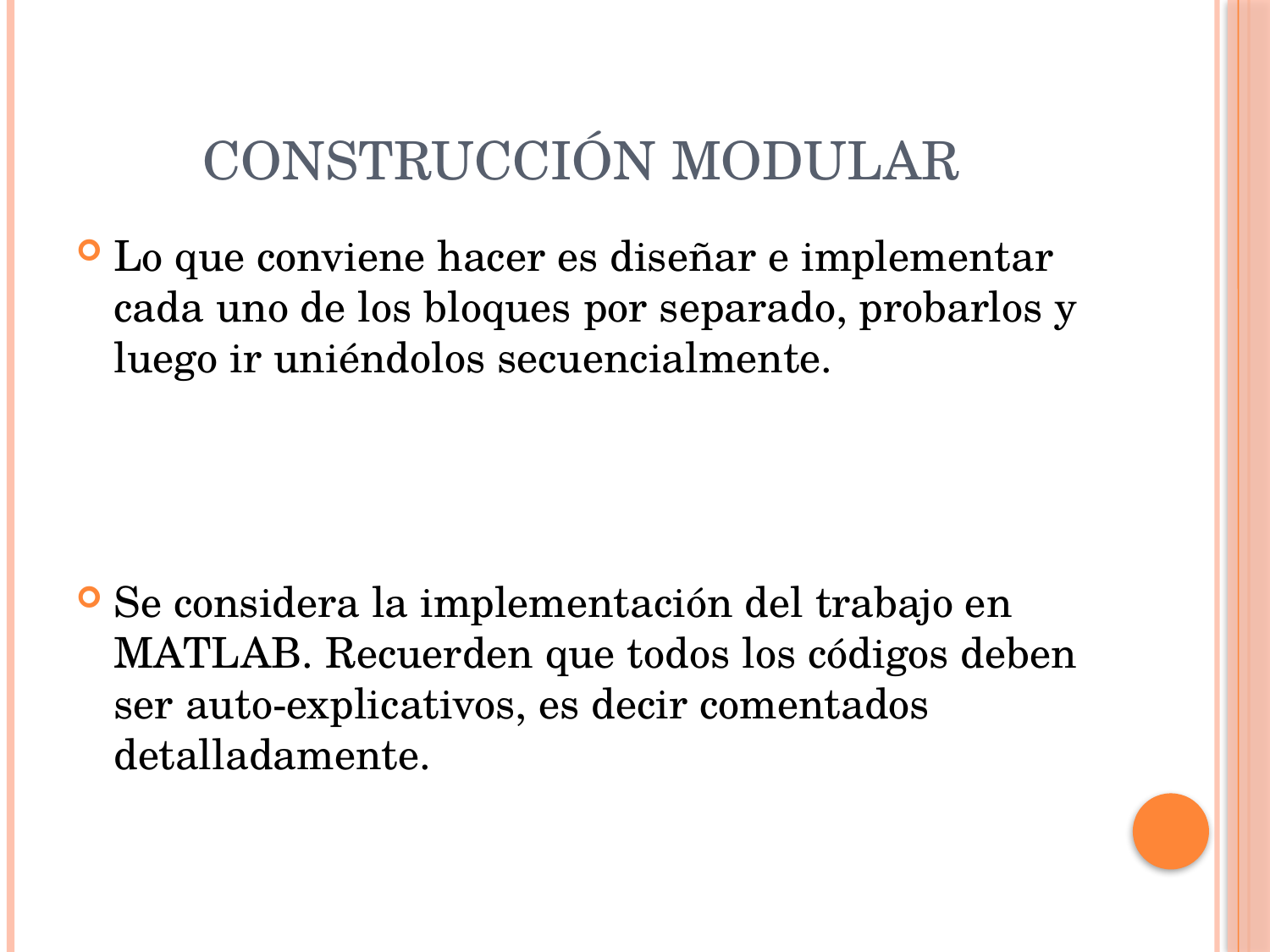

# Construcción Modular
Lo que conviene hacer es diseñar e implementar cada uno de los bloques por separado, probarlos y luego ir uniéndolos secuencialmente.

Se considera la implementación del trabajo en MATLAB. Recuerden que todos los códigos deben ser auto-explicativos, es decir comentados detalladamente.